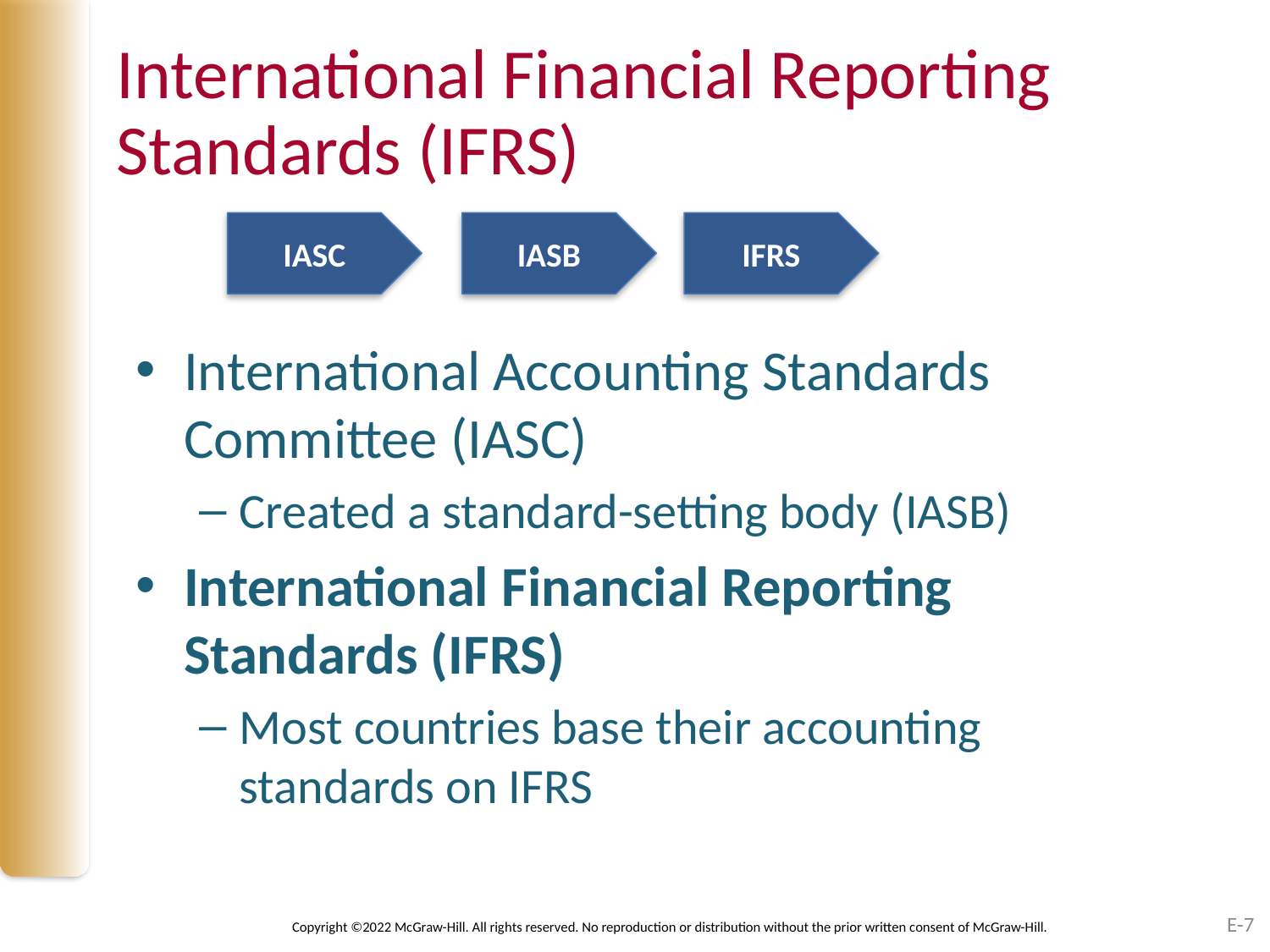

# International Financial Reporting Standards (IFRS)
IASC
IASB
IFRS

International Accounting Standards Committee (IASC)
Created a standard-setting body (IASB)
International Financial Reporting Standards (IFRS)
Most countries base their accounting standards on IFRS
E-7
Copyright ©2022 McGraw-Hill. All rights reserved. No reproduction or distribution without the prior written consent of McGraw-Hill.